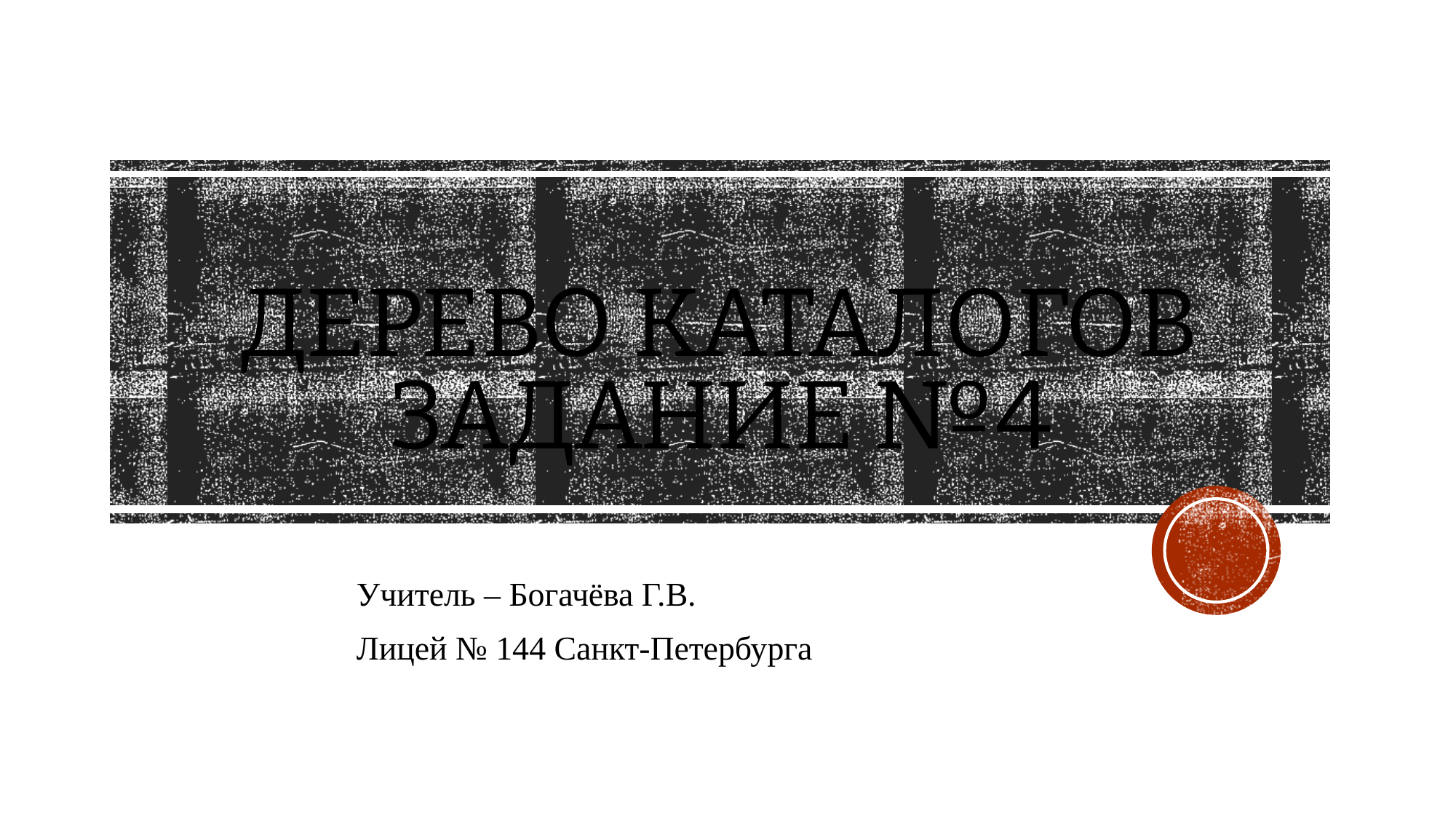

# Дерево каталогов Задание №4
Учитель – Богачёва Г.В.
Лицей № 144 Санкт-Петербурга